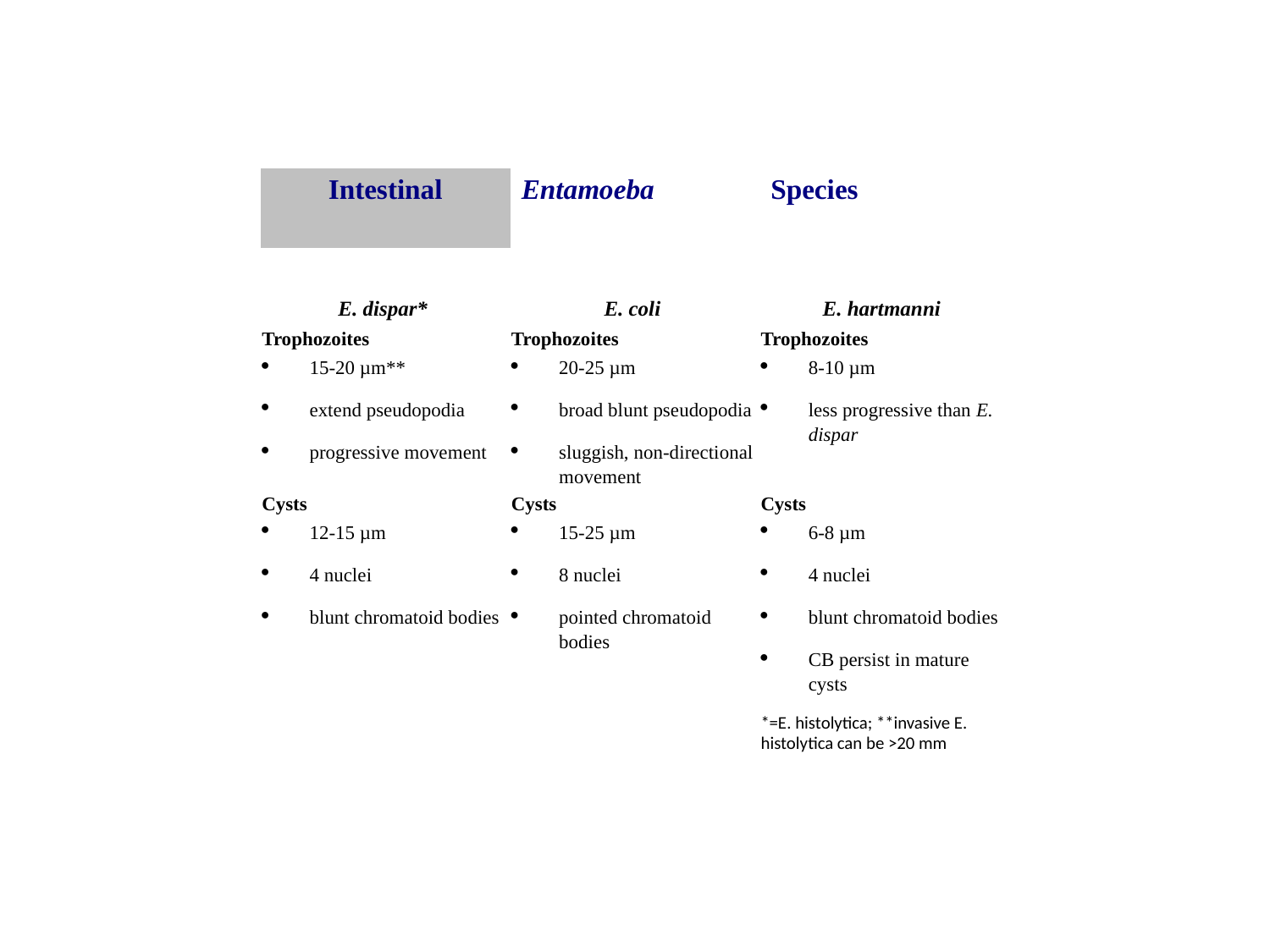

| Intestinal | Entamoeba | Species |
| --- | --- | --- |
|  |  |  |
| E. dispar\* | E. coli | E. hartmanni |
| Trophozoites | Trophozoites | Trophozoites |
| 15-20 µm\*\* extend pseudopodia progressive movement | 20-25 µm broad blunt pseudopodia sluggish, non-directional movement | 8-10 µm less progressive than E. dispar |
| Cysts | Cysts | Cysts |
| 12-15 µm 4 nuclei blunt chromatoid bodies | 15-25 µm 8 nuclei pointed chromatoid bodies | 6-8 µm 4 nuclei blunt chromatoid bodies CB persist in mature cysts \*=E. histolytica; \*\*invasive E. histolytica can be >20 mm |